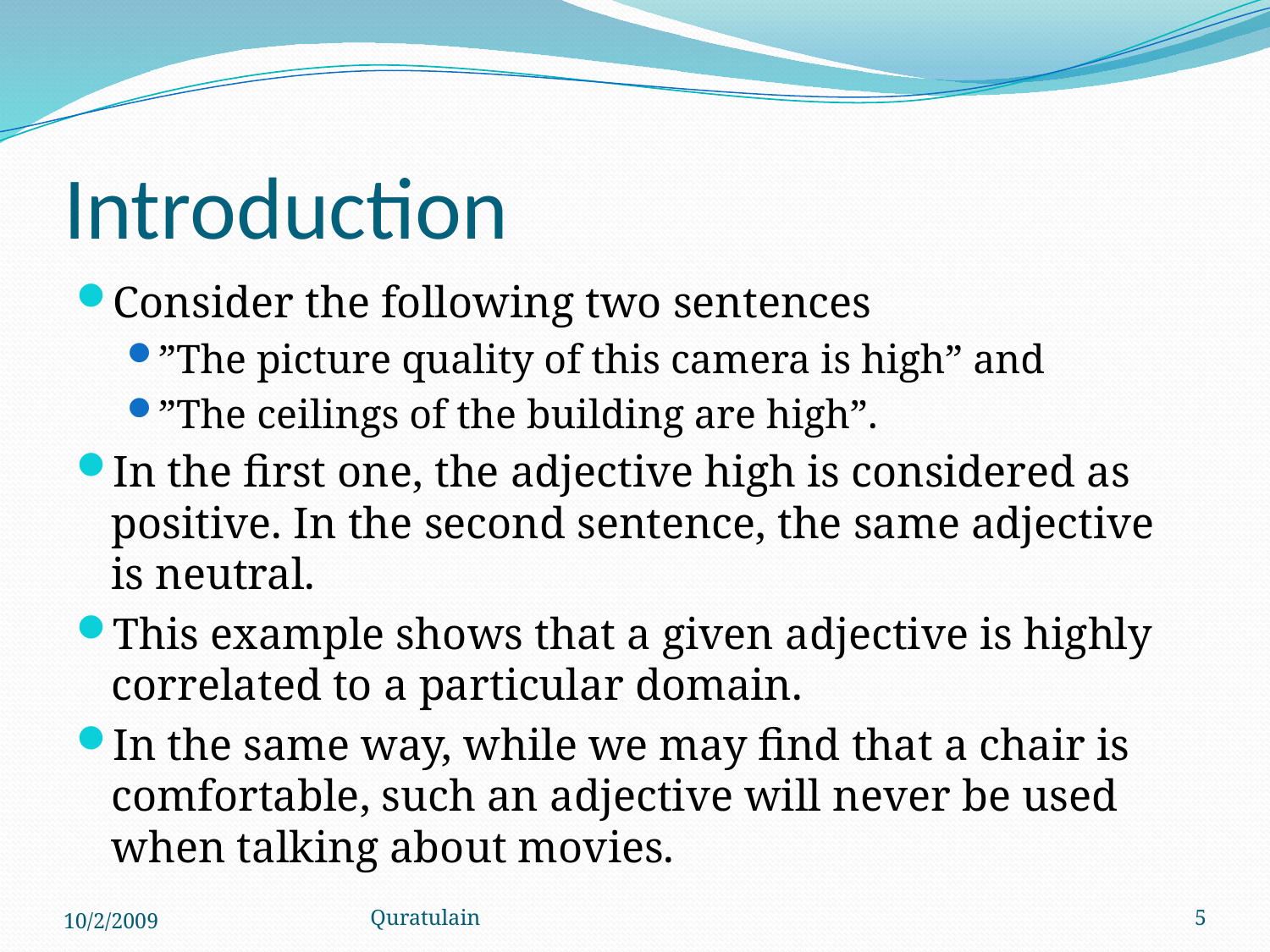

# Introduction
Consider the following two sentences
”The picture quality of this camera is high” and
”The ceilings of the building are high”.
In the first one, the adjective high is considered as positive. In the second sentence, the same adjective is neutral.
This example shows that a given adjective is highly correlated to a particular domain.
In the same way, while we may find that a chair is comfortable, such an adjective will never be used when talking about movies.
10/2/2009
Quratulain
5